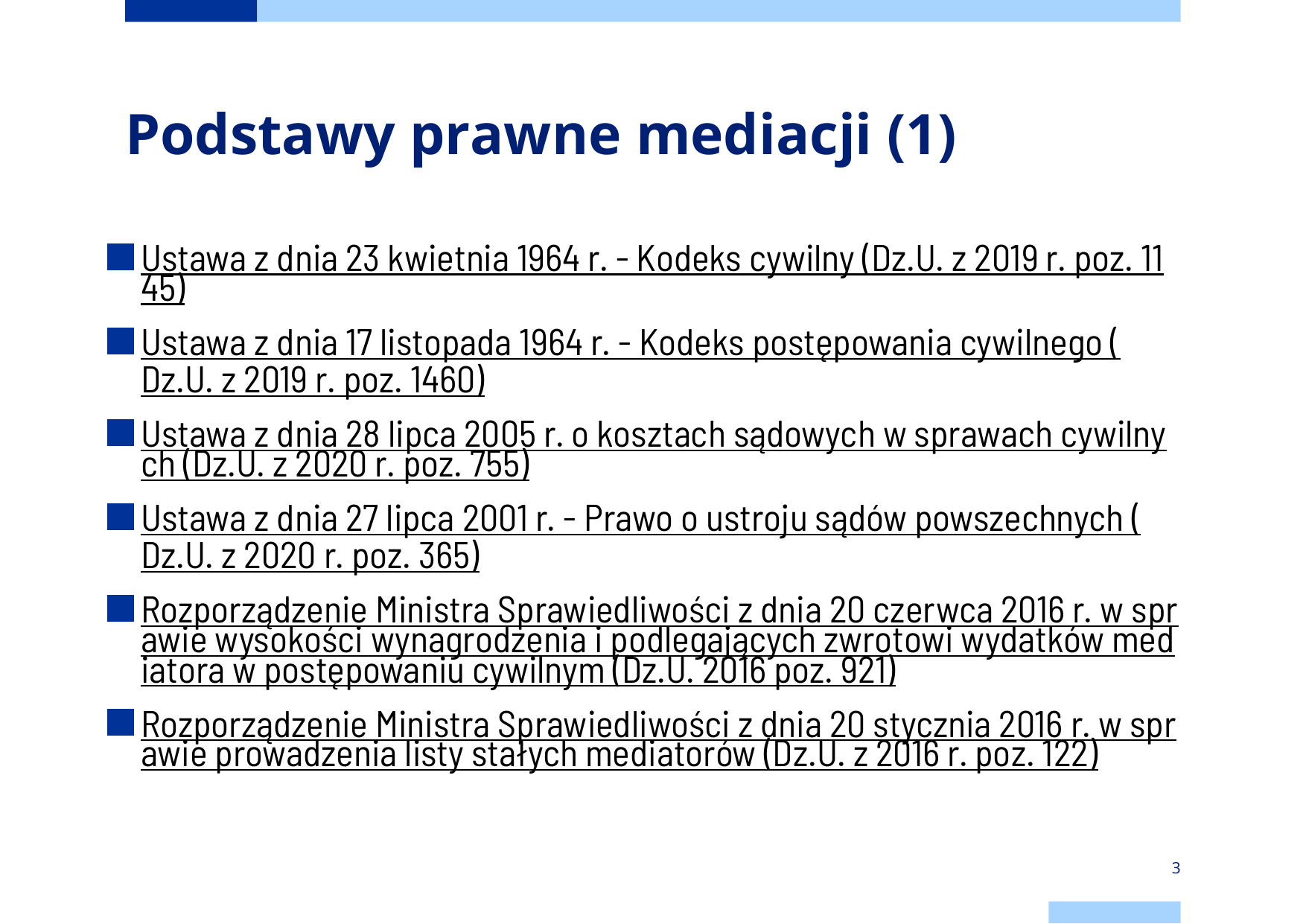

# Podstawy prawne mediacji (1)
Ustawa z dnia 23 kwietnia 1964 r. - Kodeks cywilny (Dz.U. z 2019 r. poz. 1145)
Ustawa z dnia 17 listopada 1964 r. - Kodeks postępowania cywilnego (Dz.U. z 2019 r. poz. 1460)
Ustawa z dnia 28 lipca 2005 r. o kosztach sądowych w sprawach cywilnych (Dz.U. z 2020 r. poz. 755)
Ustawa z dnia 27 lipca 2001 r. - Prawo o ustroju sądów powszechnych
(Dz.U. z 2020 r. poz. 365)
Rozporządzenie Ministra Sprawiedliwości z dnia 20 czerwca 2016 r. w sprawie wysokości wynagrodzenia i podlegających zwrotowi wydatków mediatora w postępowaniu cywilnym (Dz.U. 2016 poz. 921)
Rozporządzenie Ministra Sprawiedliwości z dnia 20 stycznia 2016 r. w sprawie prowadzenia listy stałych mediatorów (Dz.U. z 2016 r. poz. 122)

3